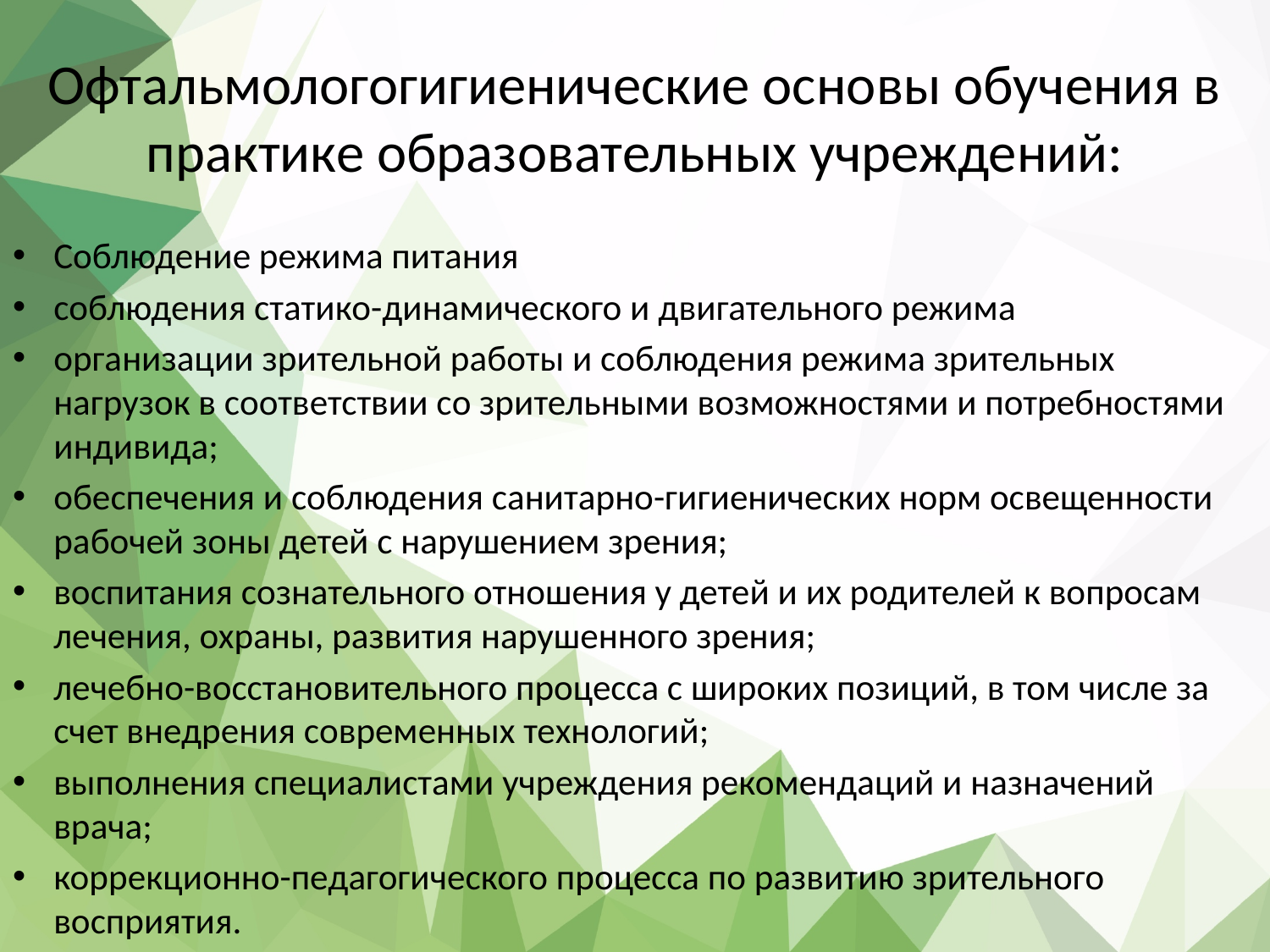

# Офтальмологогигиенические основы обучения в практике образовательных учреждений:
Соблюдение режима питания
соблюдения статико-динамического и двигательного режима
организации зрительной работы и соблюдения режима зрительных нагрузок в соответствии со зрительными возможностями и потребностями индивида;
обеспечения и соблюдения санитарно-гигиенических норм освещенности рабочей зоны детей с нарушением зрения;
воспитания сознательного отношения у детей и их родителей к вопросам лечения, охраны, развития нарушенного зрения;
лечебно-восстановительного процесса с широких позиций, в том числе за счет внедрения современных технологий;
выполнения специалистами учреждения рекомендаций и назначений врача;
коррекционно-педагогического процесса по развитию зрительного восприятия.